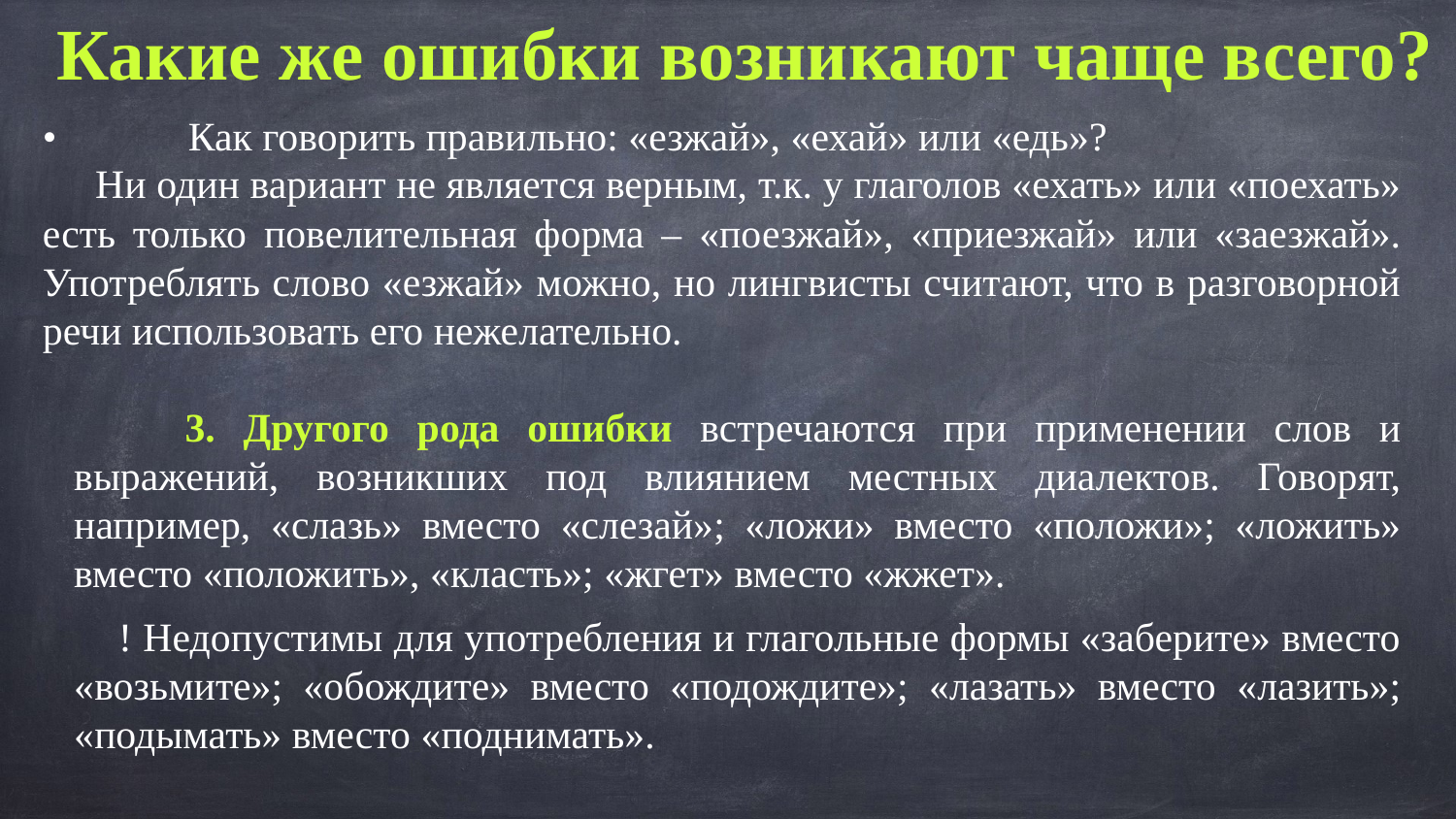

Какие же ошибки возникают чаще всего?
•	Как говорить правильно: «езжай», «ехай» или «едь»?
     Ни один вариант не является верным, т.к. у глаголов «ехать» или «поехать» есть только повелительная форма – «поезжай», «приезжай» или «заезжай». Употреблять слово «езжай» можно, но лингвисты считают, что в разговорной речи использовать его нежелательно.
    3. Другого рода ошибки встречаются при применении слов и выражений, возникших под влиянием местных диалектов. Говорят, например, «слазь» вместо «слезай»; «ложи» вместо «положи»; «ложить» вместо «положить», «класть»; «жгет» вместо «жжет».
    ! Недопустимы для употребления и глагольные формы «заберите» вместо «возьмите»; «обождите» вместо «подождите»; «лазать» вместо «лазить»; «подымать» вместо «поднимать».